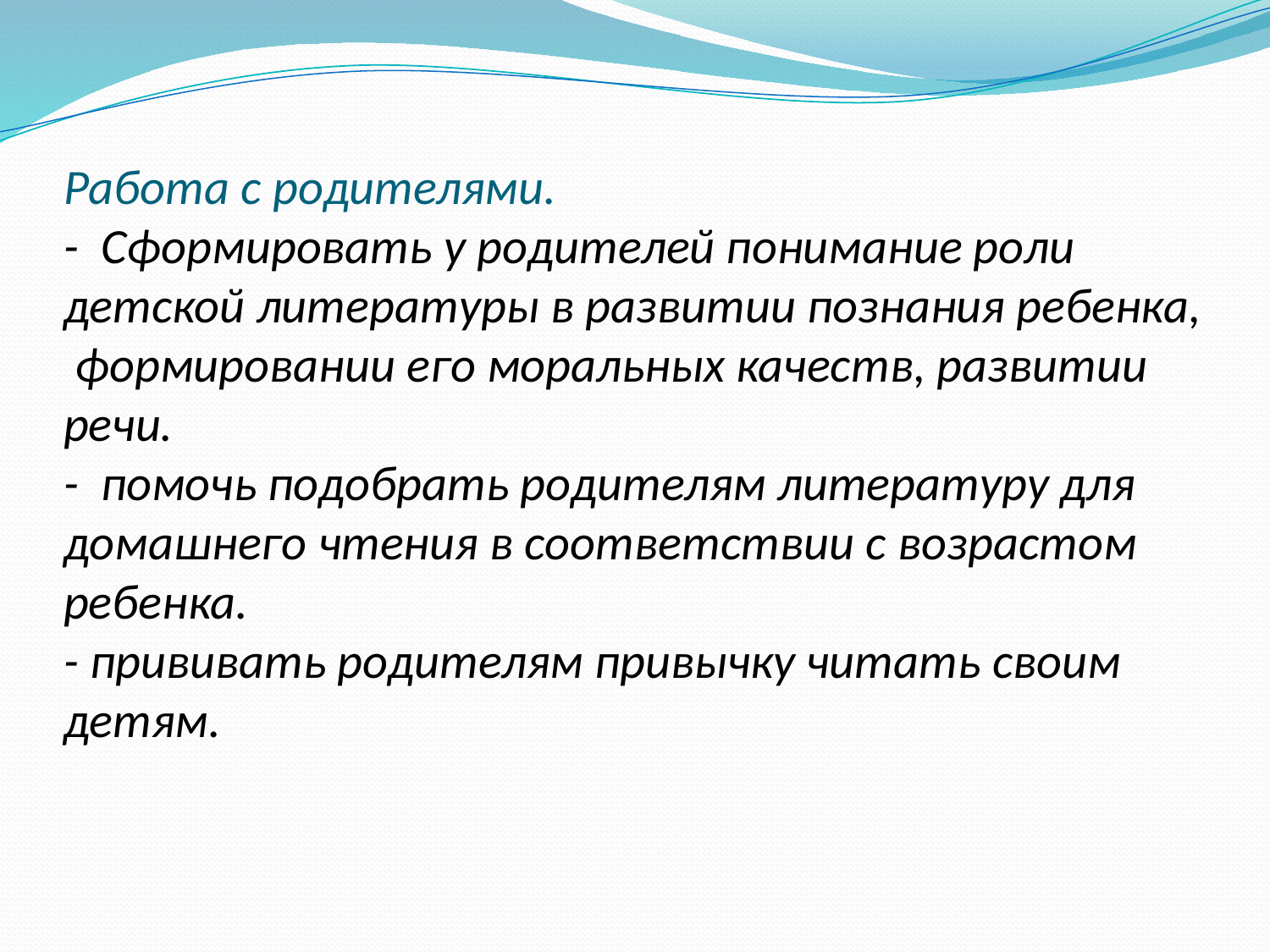

# Работа с родителями. -  Сформировать у родителей понимание роли детской литературы в развитии познания ребенка, формировании его моральных качеств, развитии речи. -  помочь подобрать родителям литературу для домашнего чтения в соответствии с возрастом ребенка. - прививать родителям привычку читать своим детям.